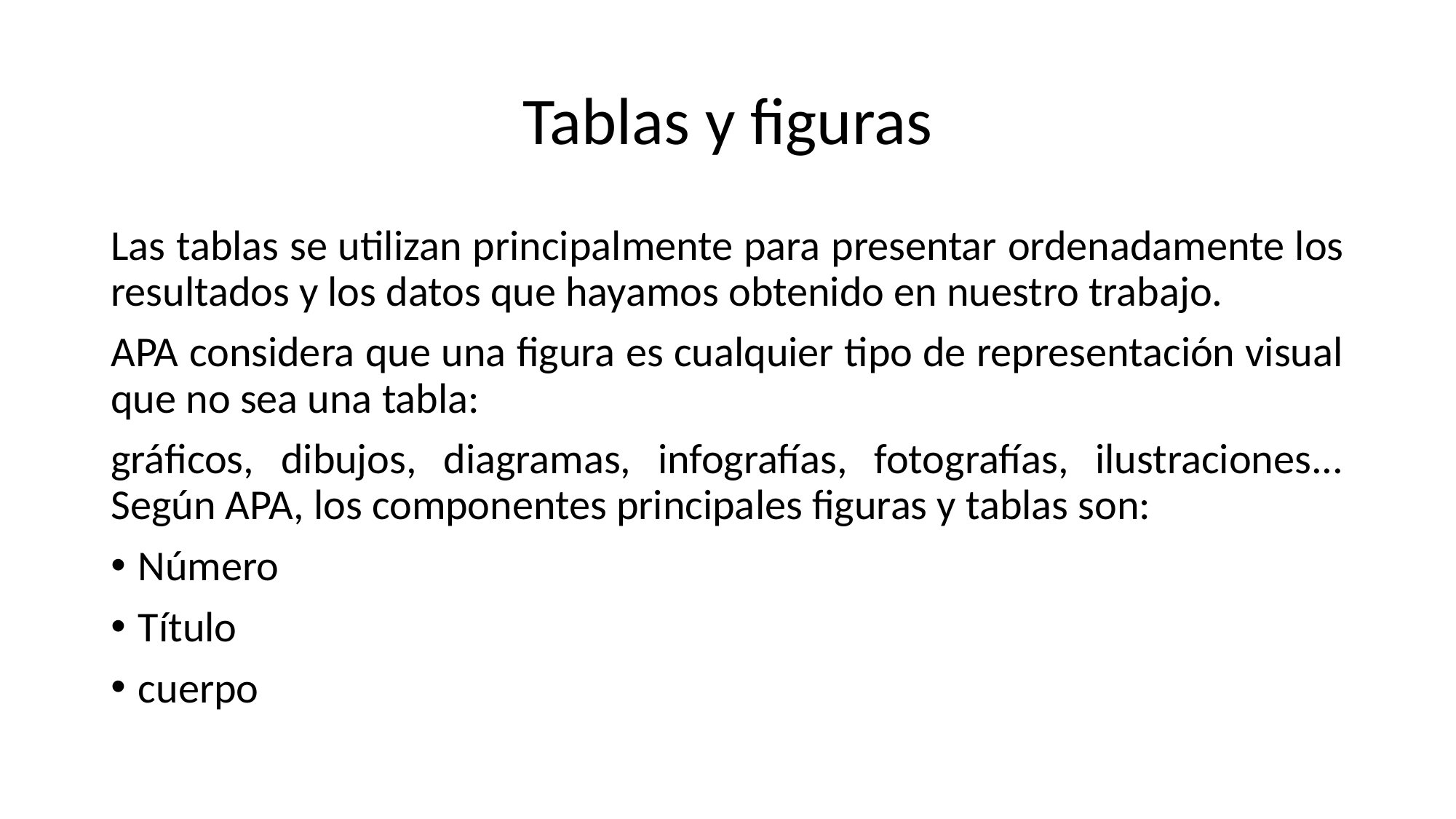

# Tablas y figuras
Las tablas se utilizan principalmente para presentar ordenadamente los resultados y los datos que hayamos obtenido en nuestro trabajo.
APA considera que una figura es cualquier tipo de representación visual que no sea una tabla:
gráficos, dibujos, diagramas, infografías, fotografías, ilustraciones... Según APA, los componentes principales figuras y tablas son:
Número
Título
cuerpo